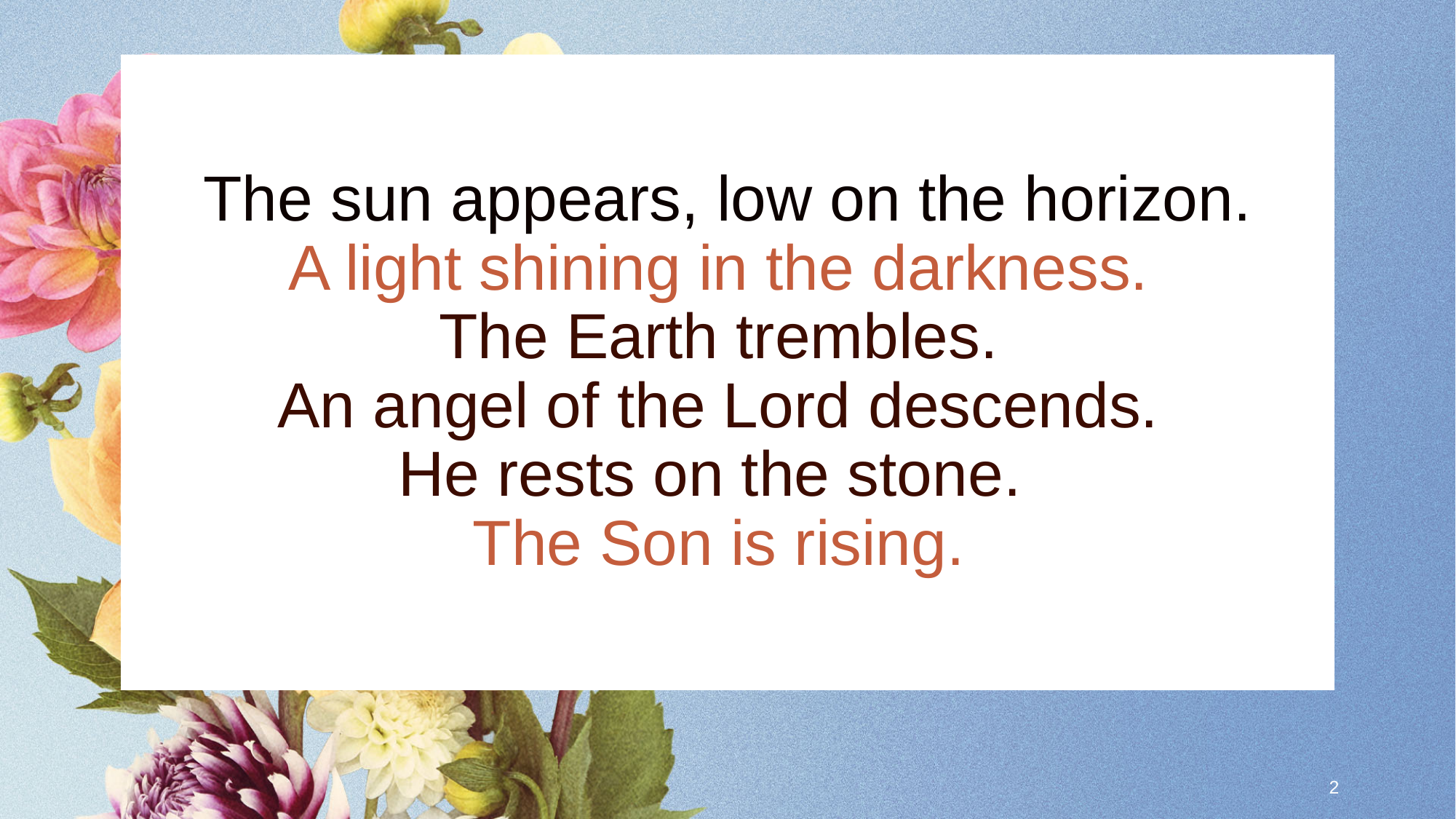

The sun appears, low on the horizon.
A light shining in the darkness.
The Earth trembles.
An angel of the Lord descends.
He rests on the stone.
The Son is rising.
2